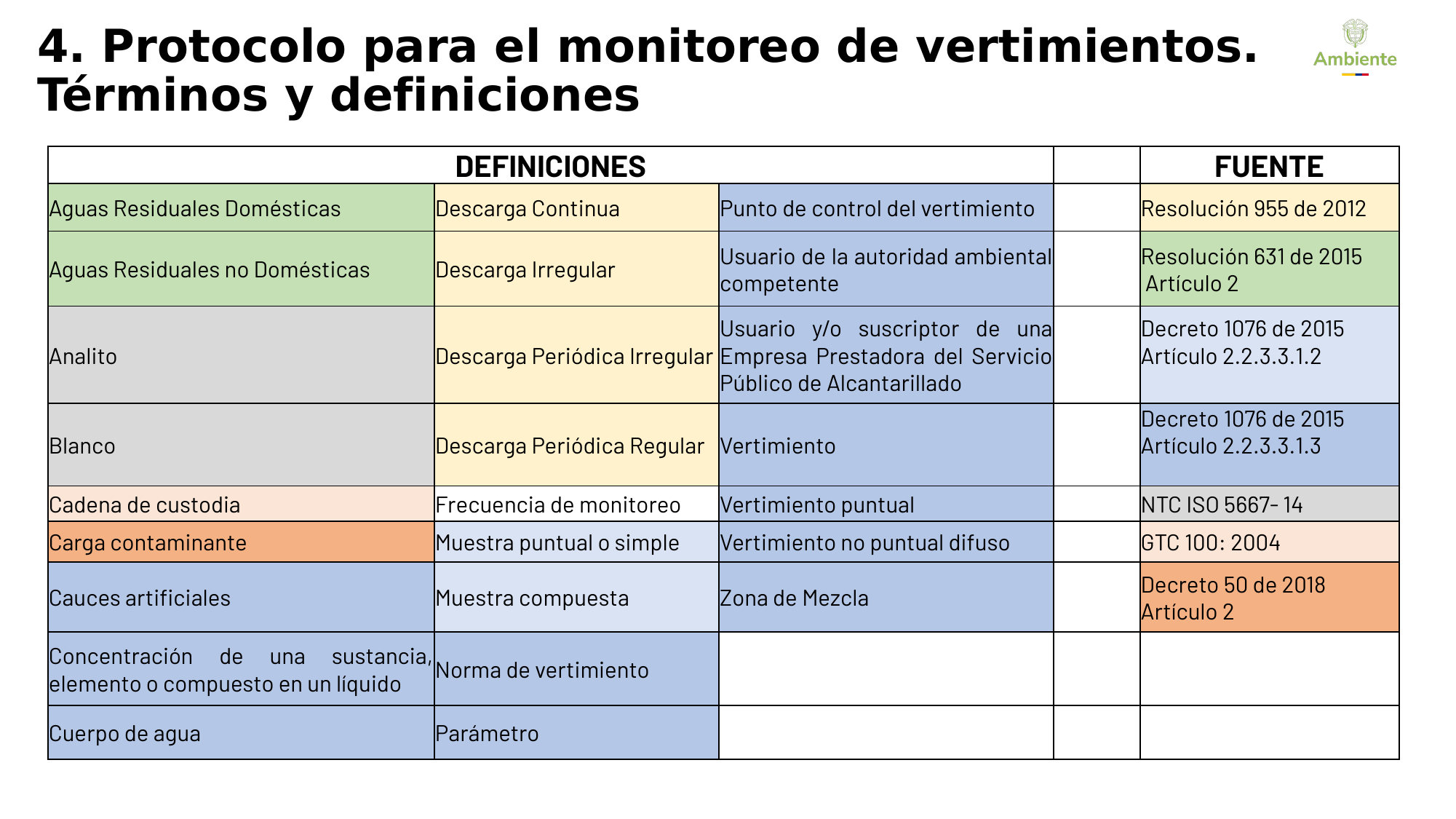

# 4. Protocolo para el monitoreo de vertimientos. Términos y definiciones
| DEFINICIONES |  |  |  | FUENTE |
| --- | --- | --- | --- | --- |
| Aguas Residuales Domésticas | Descarga Continua | Punto de control del vertimiento |  | Resolución 955 de 2012 |
| Aguas Residuales no Domésticas | Descarga Irregular | Usuario de la autoridad ambiental competente |  | Resolución 631 de 2015 Artículo 2 |
| Analito | Descarga Periódica Irregular | Usuario y/o suscriptor de una Empresa Prestadora del Servicio Público de Alcantarillado |  | Decreto 1076 de 2015 Artículo 2.2.3.3.1.2 |
| Blanco | Descarga Periódica Regular | Vertimiento |  | Decreto 1076 de 2015 Artículo 2.2.3.3.1.3 |
| Cadena de custodia | Frecuencia de monitoreo | Vertimiento puntual |  | NTC ISO 5667- 14 |
| Carga contaminante | Muestra puntual o simple | Vertimiento no puntual difuso |  | GTC 100: 2004 |
| Cauces artificiales | Muestra compuesta | Zona de Mezcla |  | Decreto 50 de 2018 Artículo 2 |
| Concentración de una sustancia, elemento o compuesto en un líquido | Norma de vertimiento |  |  |  |
| Cuerpo de agua | Parámetro |  |  |  |
Referencia 3